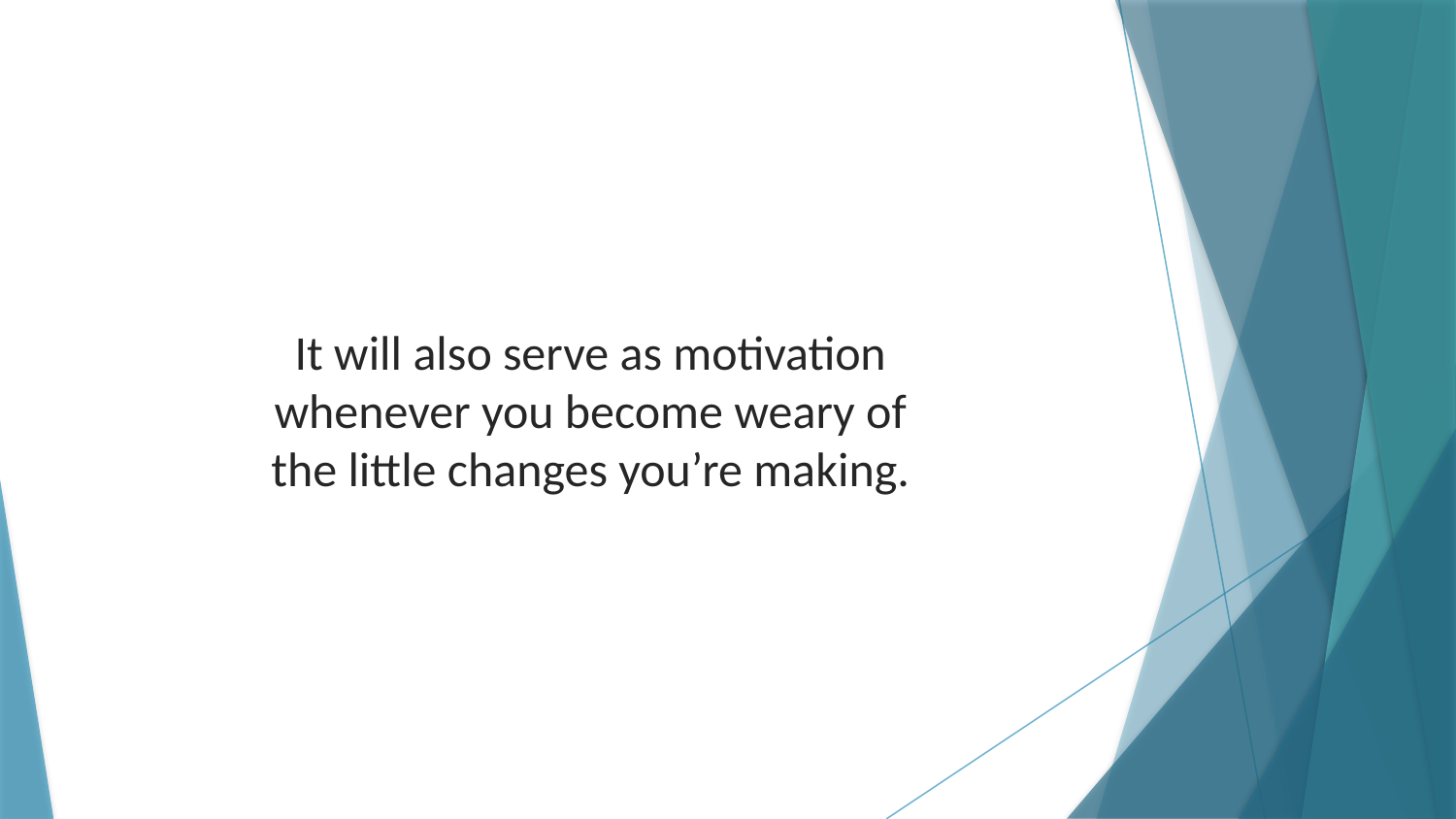

It will also serve as motivation whenever you become weary of the little changes you’re making.